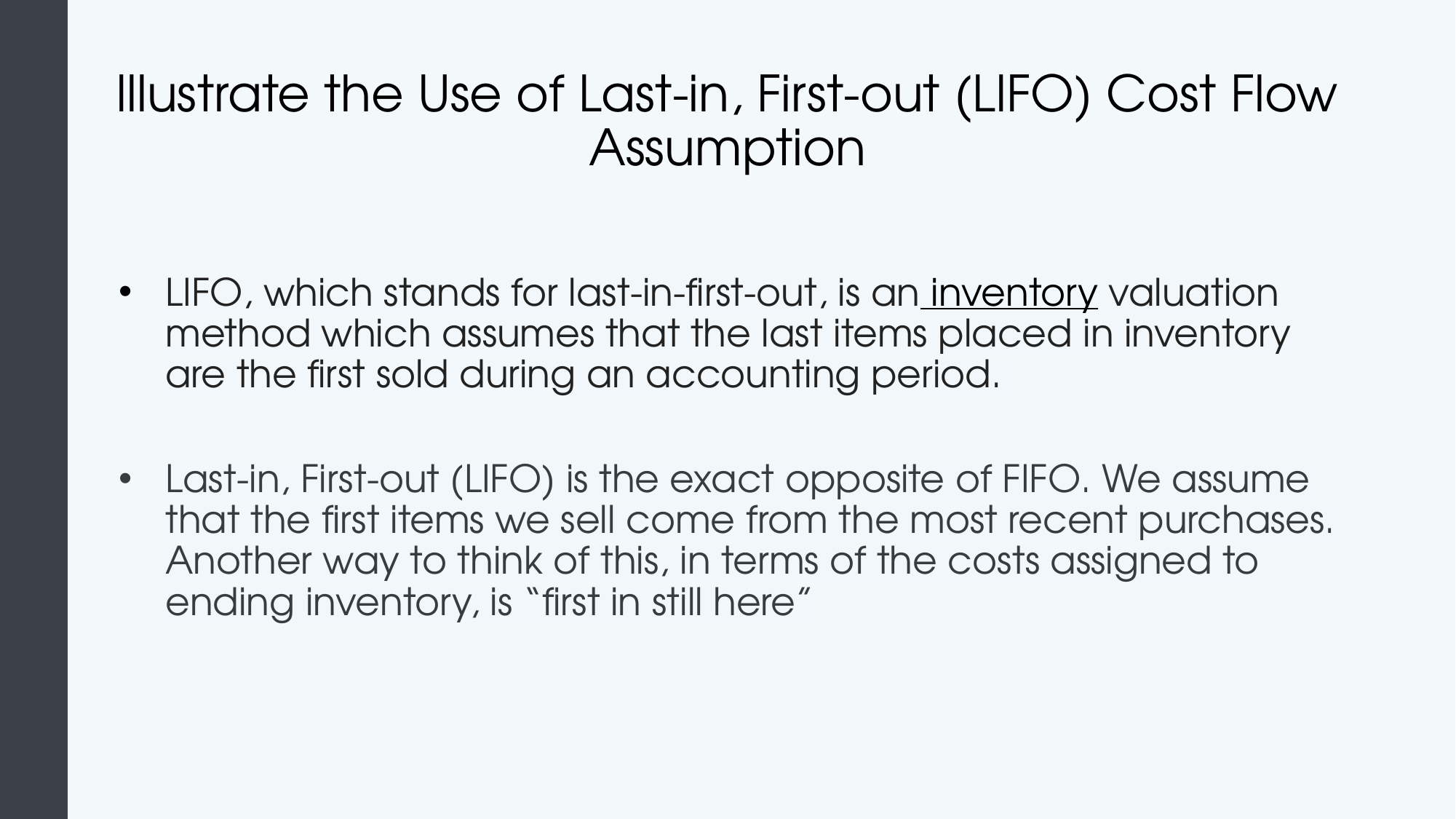

# Illustrate the Use of Last-in, First-out (LIFO) Cost Flow Assumption

LIFO, which stands for last-in-first-out, is an inventory valuation method which assumes that the last items placed in inventory are the first sold during an accounting period.

Last-in, First-out (LIFO) is the exact opposite of FIFO. We assume that the first items we sell come from the most recent purchases. Another way to think of this, in terms of the costs assigned to ending inventory, is “first in still here”